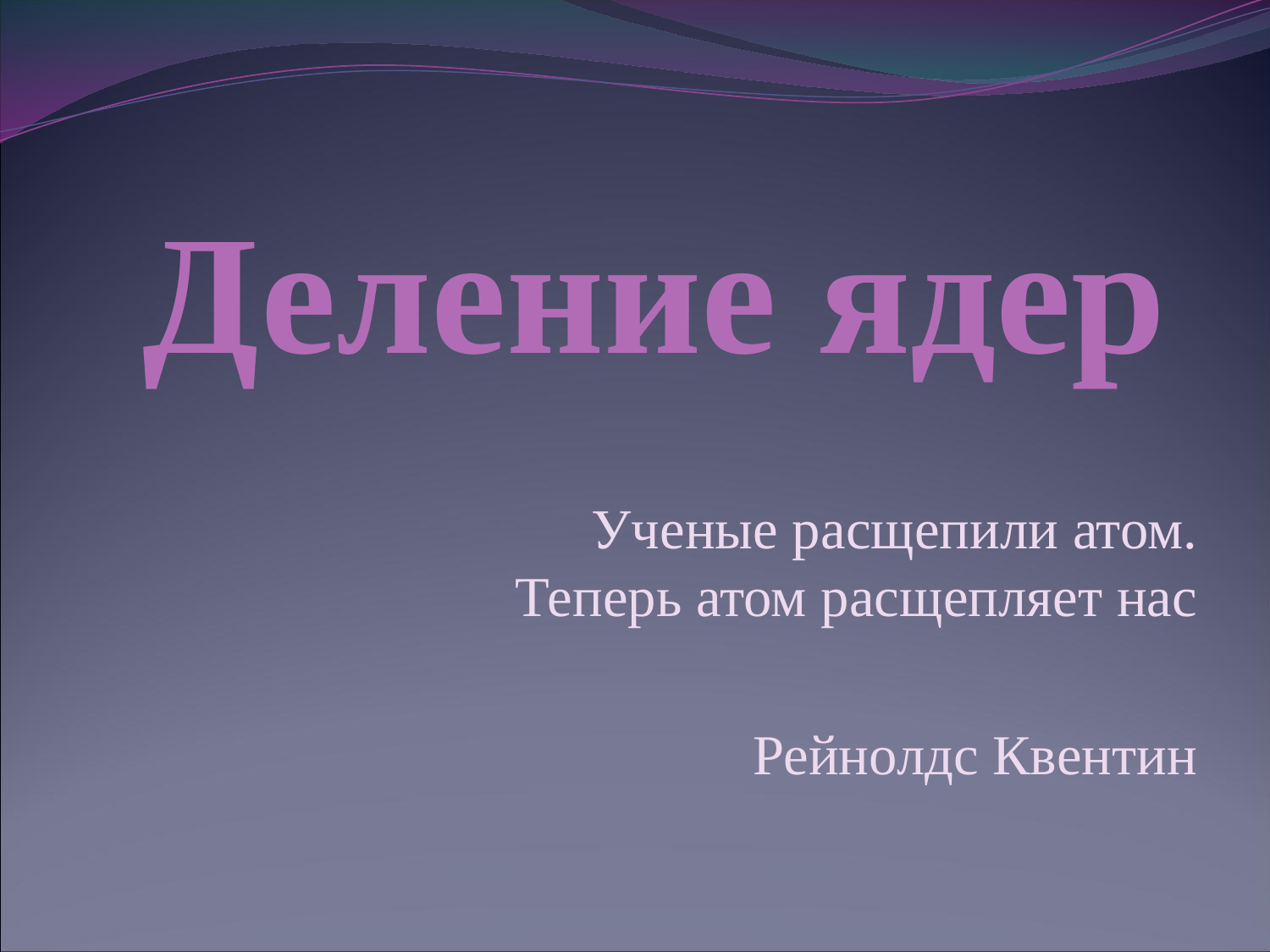

# Деление ядер
Ученые расщепили атом. Теперь атом расщепляет нас

Рейнолдс Квентин